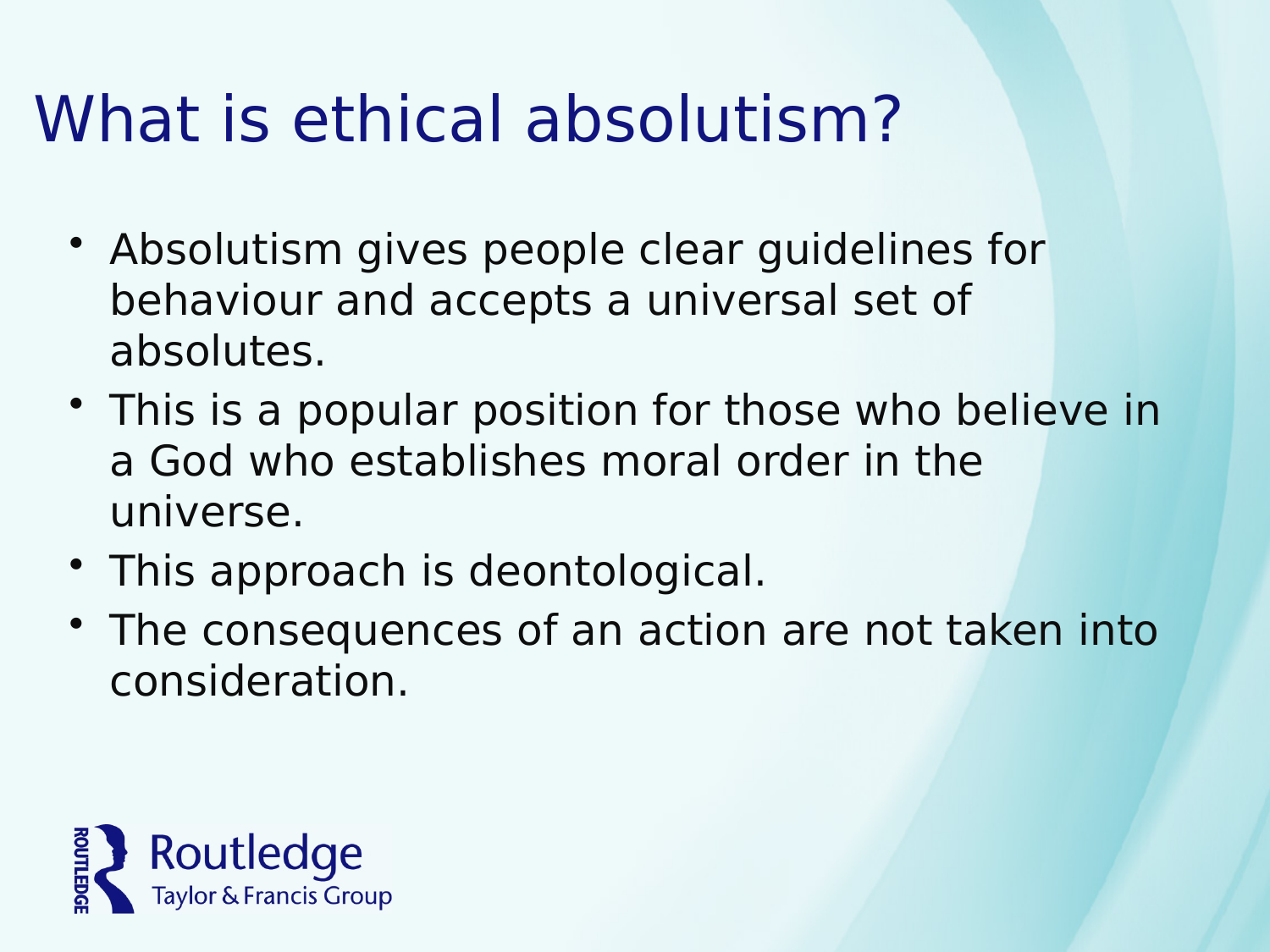

# What is ethical absolutism?
Absolutism gives people clear guidelines for behaviour and accepts a universal set of absolutes.
This is a popular position for those who believe in a God who establishes moral order in the universe.
This approach is deontological.
The consequences of an action are not taken into consideration.